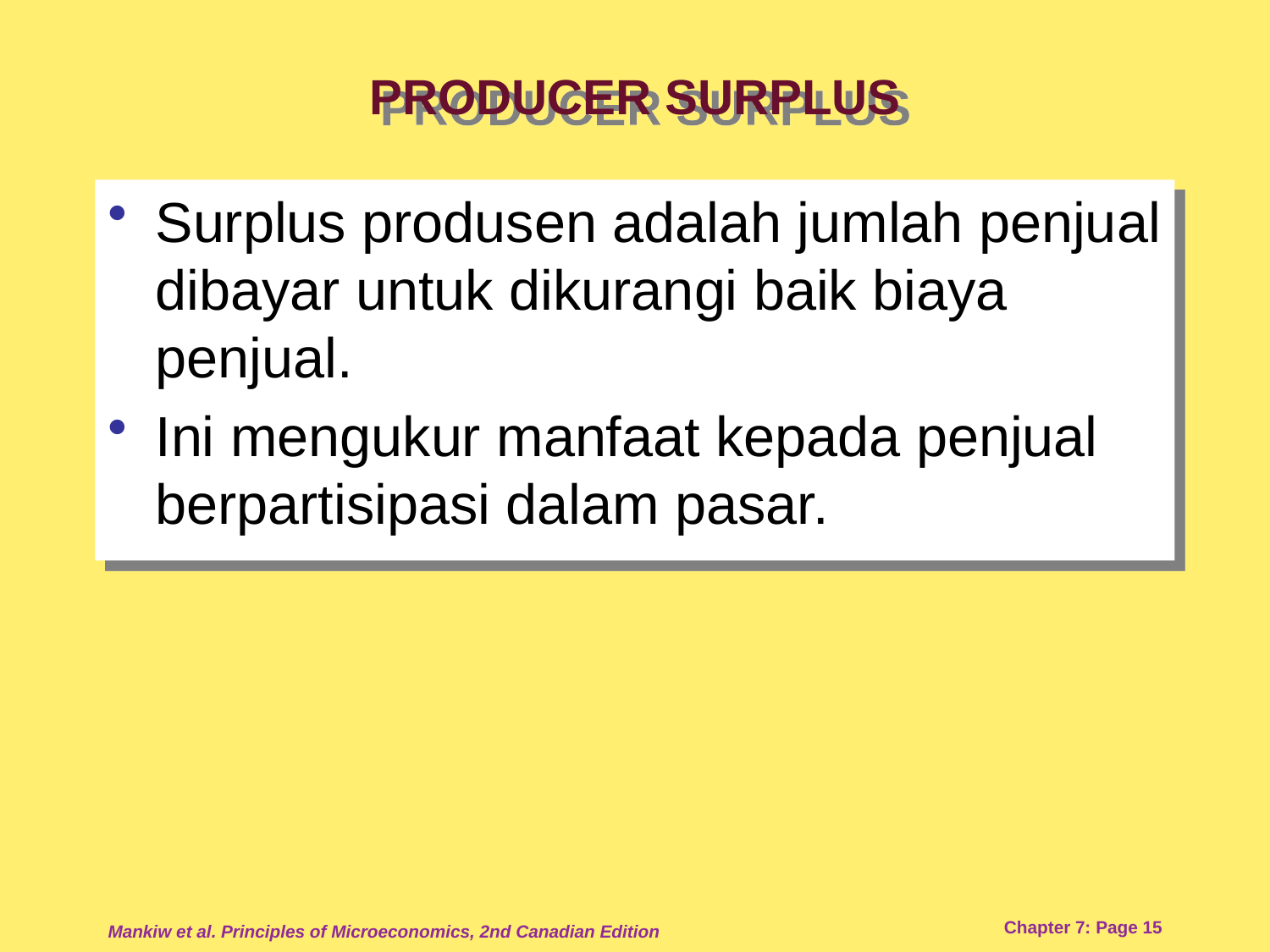

# PRODUCER SURPLUS
Surplus produsen adalah jumlah penjual dibayar untuk dikurangi baik biaya penjual.
Ini mengukur manfaat kepada penjual berpartisipasi dalam pasar.
Mankiw et al. Principles of Microeconomics, 2nd Canadian Edition
Chapter 7: Page 15